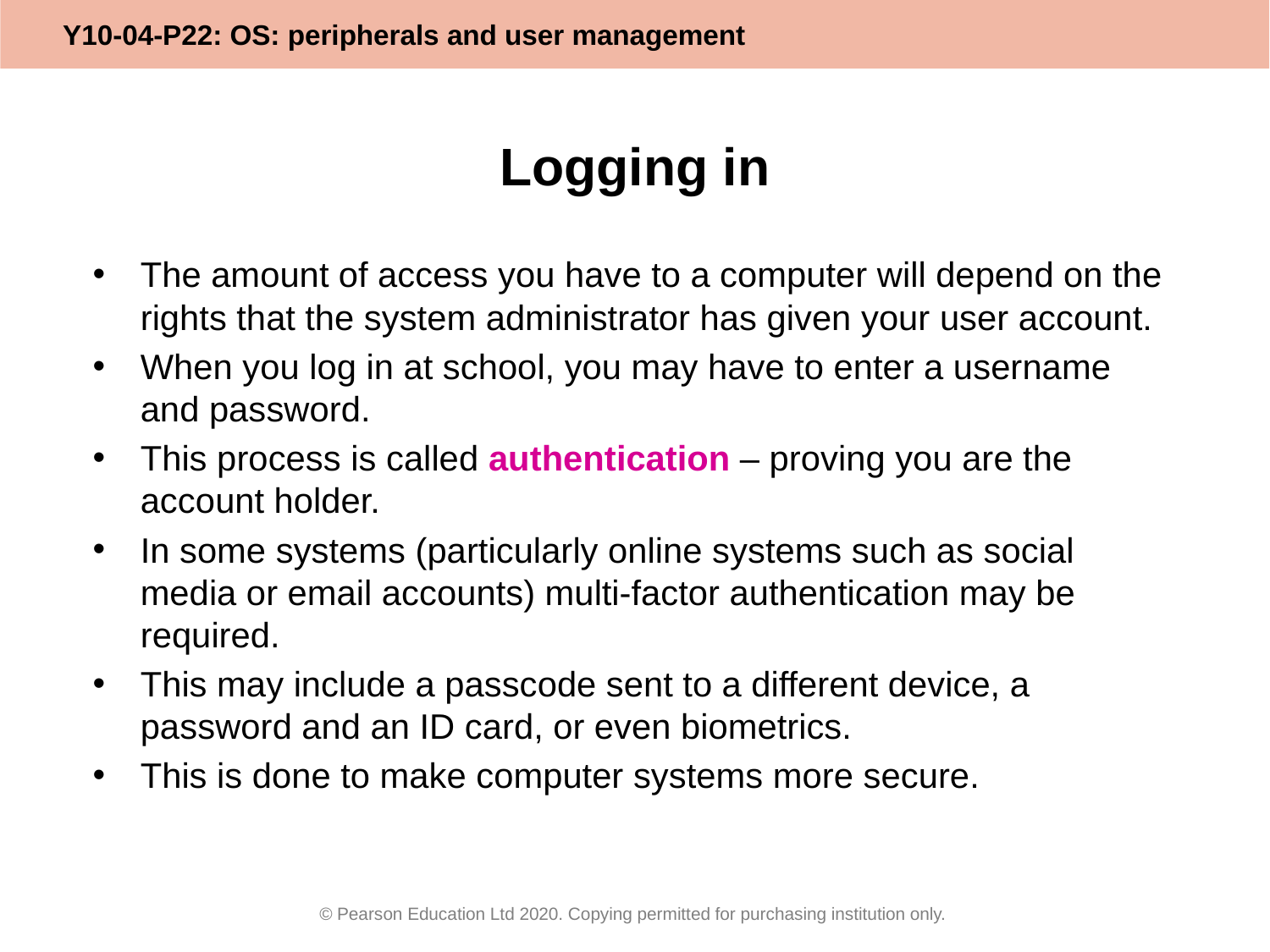

# Logging in
The amount of access you have to a computer will depend on the rights that the system administrator has given your user account.
When you log in at school, you may have to enter a username and password.
This process is called authentication – proving you are the account holder.
In some systems (particularly online systems such as social media or email accounts) multi-factor authentication may be required.
This may include a passcode sent to a different device, a password and an ID card, or even biometrics.
This is done to make computer systems more secure.
© Pearson Education Ltd 2020. Copying permitted for purchasing institution only.